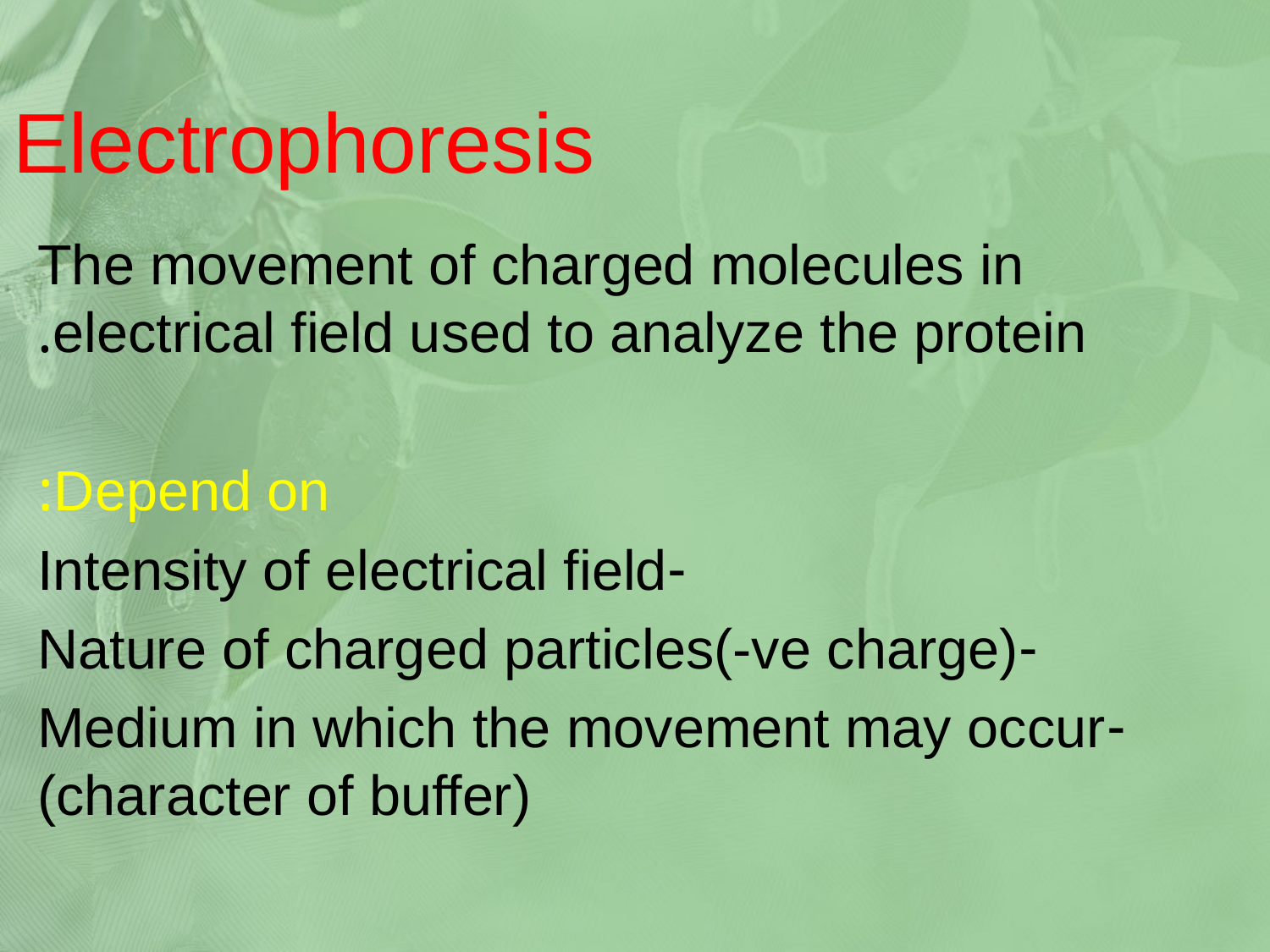

# Electrophoresis
The movement of charged molecules in electrical field used to analyze the protein.

Depend on:
-Intensity of electrical field
-Nature of charged particles(-ve charge)
-Medium in which the movement may occur (character of buffer)